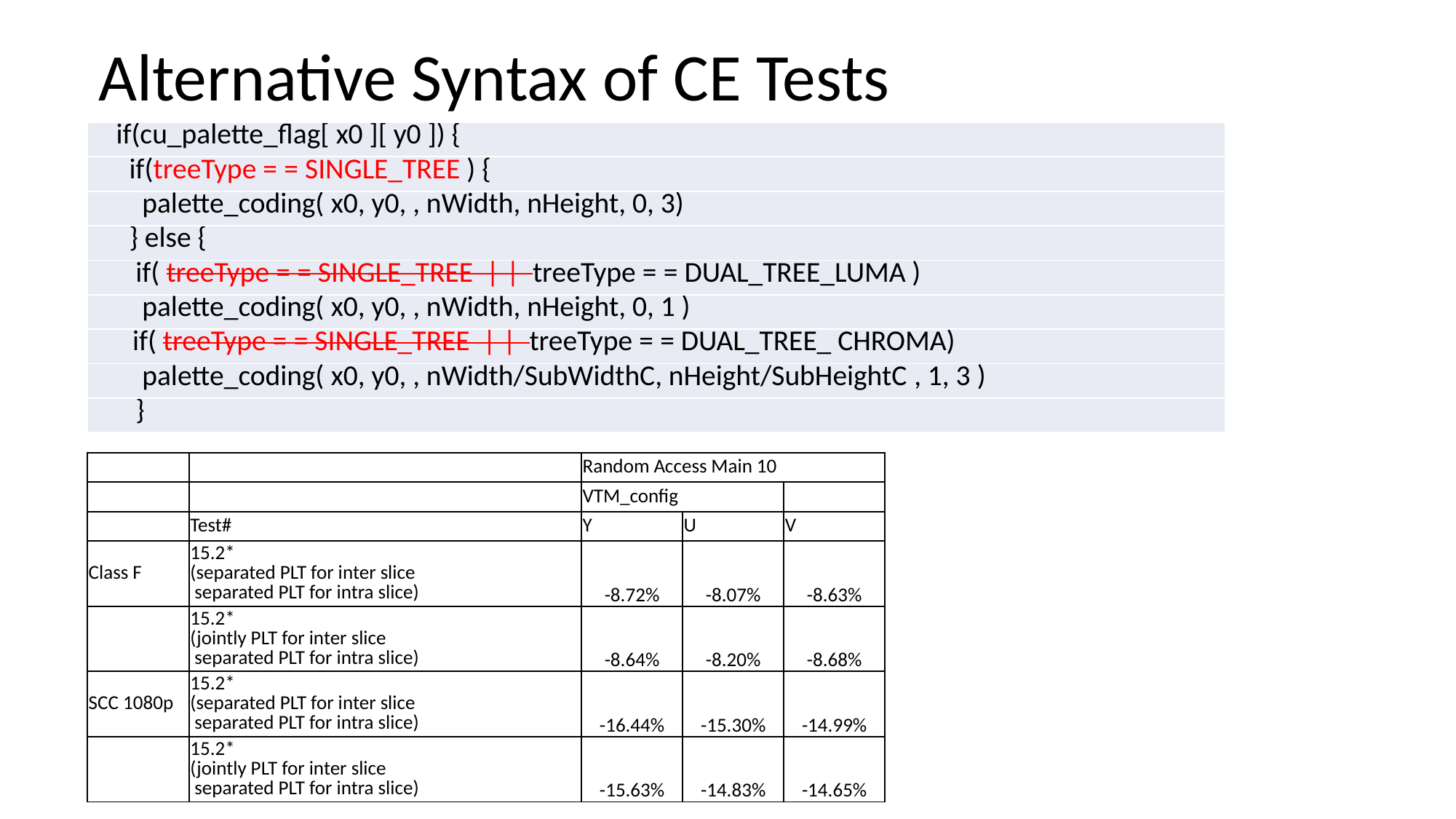

# Alternative Syntax of CE Tests
| if(cu\_palette\_flag[ x0 ][ y0 ]) { |
| --- |
| if(treeType = = SINGLE\_TREE ) { |
| palette\_coding( x0, y0, , nWidth, nHeight, 0, 3) |
| } else { |
| if( treeType = = SINGLE\_TREE | | treeType = = DUAL\_TREE\_LUMA ) |
| palette\_coding( x0, y0, , nWidth, nHeight, 0, 1 ) |
| if( treeType = = SINGLE\_TREE | | treeType = = DUAL\_TREE\_ CHROMA) |
| palette\_coding( x0, y0, , nWidth/SubWidthC, nHeight/SubHeightC , 1, 3 ) |
| } |
|  |  | Random Access Main 10 |  |  |
| --- | --- | --- | --- | --- |
|  |  | VTM\_config |  |  |
|  | Test# | Y | U | V |
| Class F | 15.2\* (separated PLT for inter slice separated PLT for intra slice) | -8.72% | -8.07% | -8.63% |
|  | 15.2\* (jointly PLT for inter slice separated PLT for intra slice) | -8.64% | -8.20% | -8.68% |
| SCC 1080p | 15.2\* (separated PLT for inter slice separated PLT for intra slice) | -16.44% | -15.30% | -14.99% |
|  | 15.2\* (jointly PLT for inter slice separated PLT for intra slice) | -15.63% | -14.83% | -14.65% |